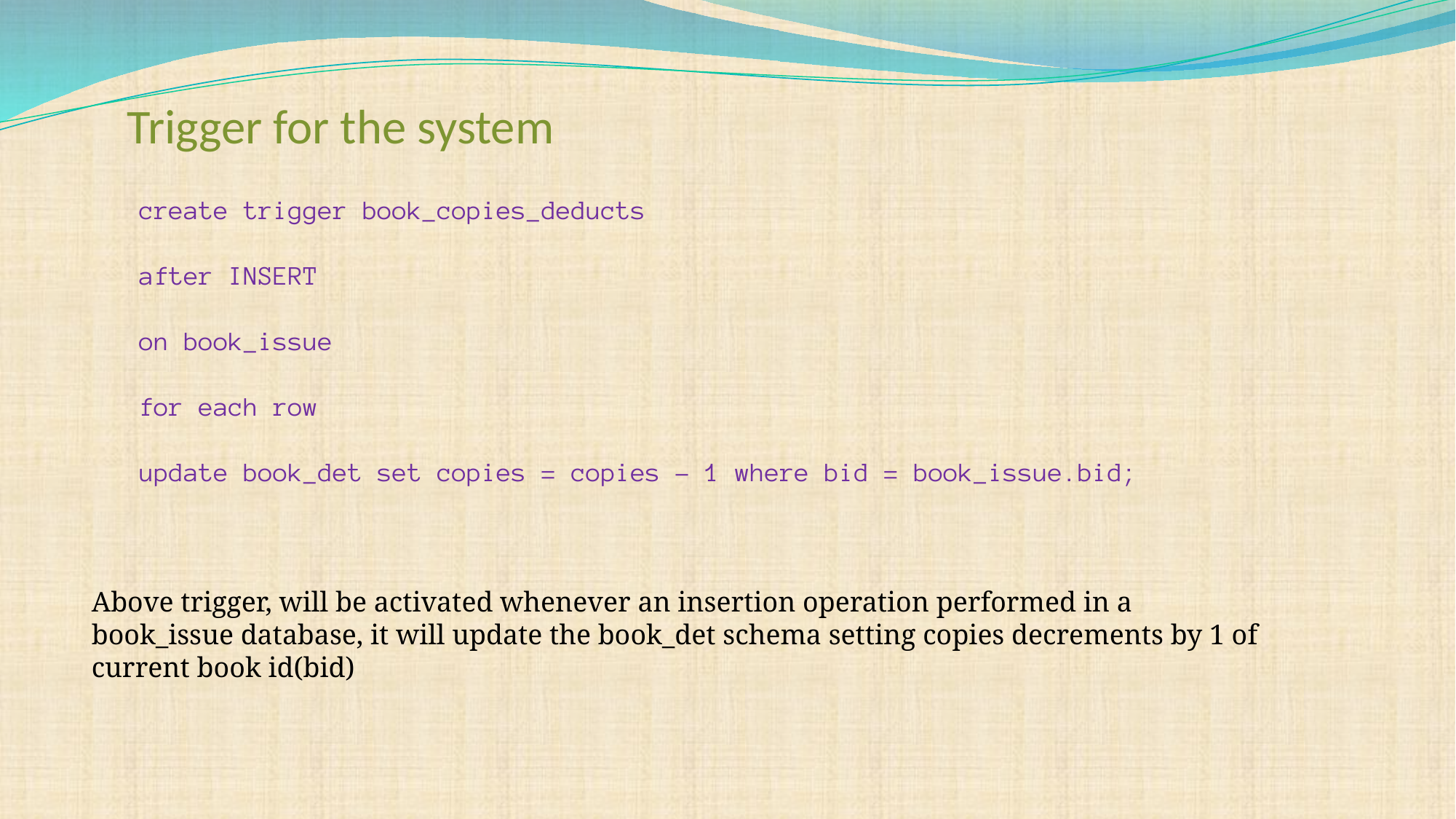

# Trigger for the system
create trigger book_copies_deducts

after INSERT

on book_issue

for each row

update book_det set copies = copies - 1 where bid = book_issue.bid;

Above trigger, will be activated whenever an insertion operation performed in a book_issue database, it will update the book_det schema setting copies decrements by 1 of current book id(bid)